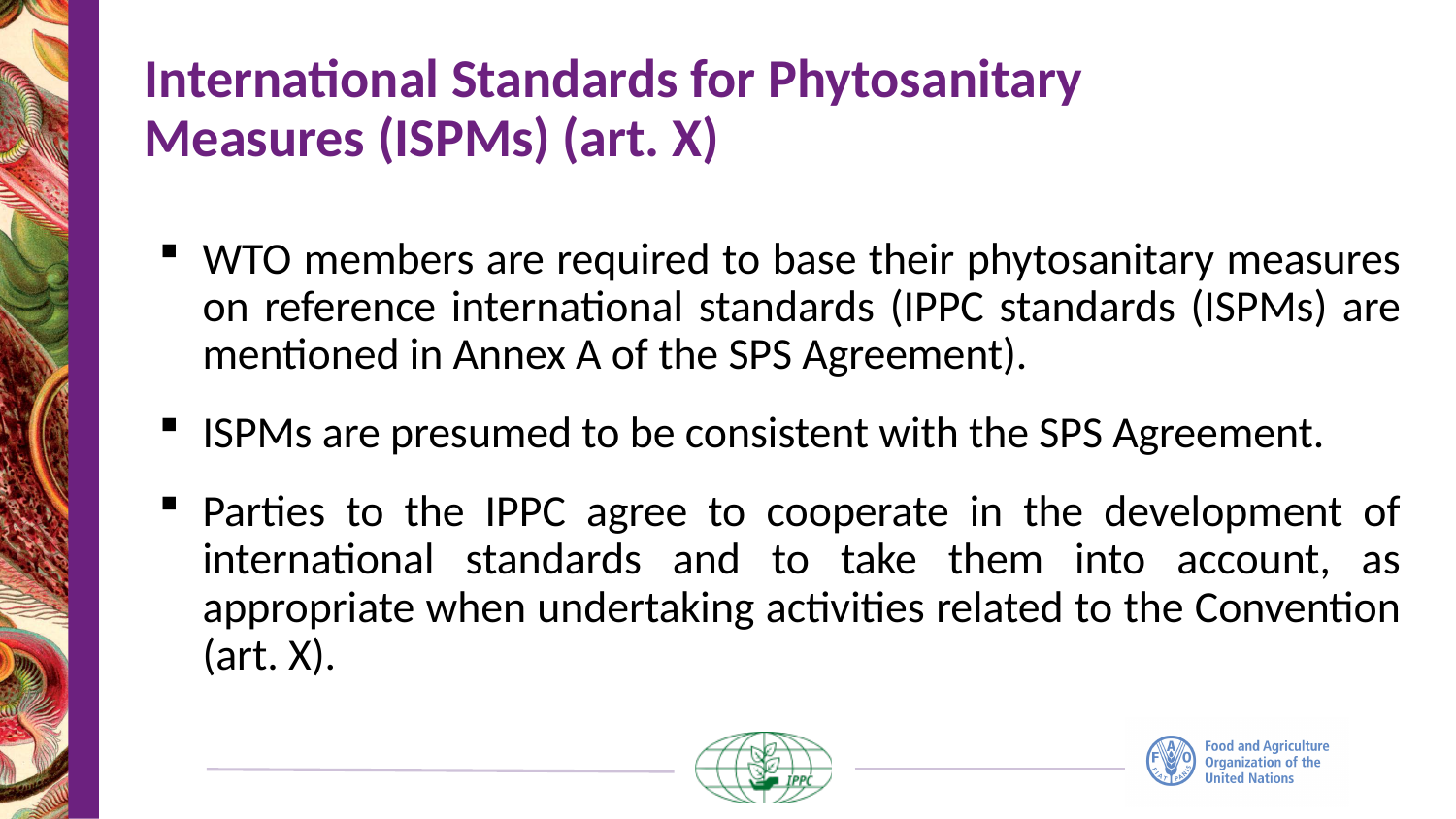

# International Standards for Phytosanitary Measures (ISPMs) (art. X)
WTO members are required to base their phytosanitary measures on reference international standards (IPPC standards (ISPMs) are mentioned in Annex A of the SPS Agreement).
ISPMs are presumed to be consistent with the SPS Agreement.
Parties to the IPPC agree to cooperate in the development of international standards and to take them into account, as appropriate when undertaking activities related to the Convention (art. X).